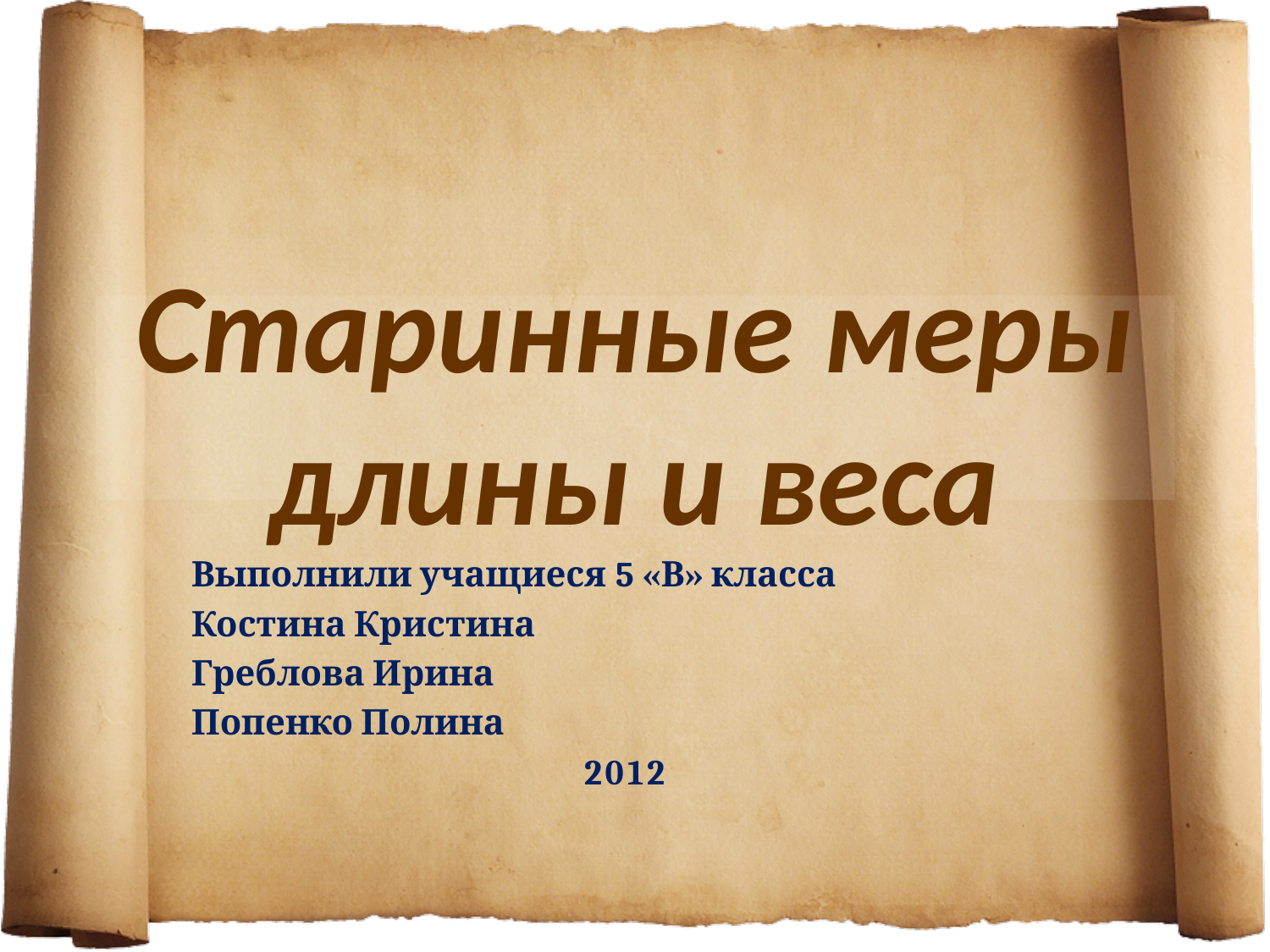

# Старинные меры длины и веса
Выполнили учащиеся 5 «В» класса
Костина Кристина
Греблова Ирина
Попенко Полина
                                                  2012